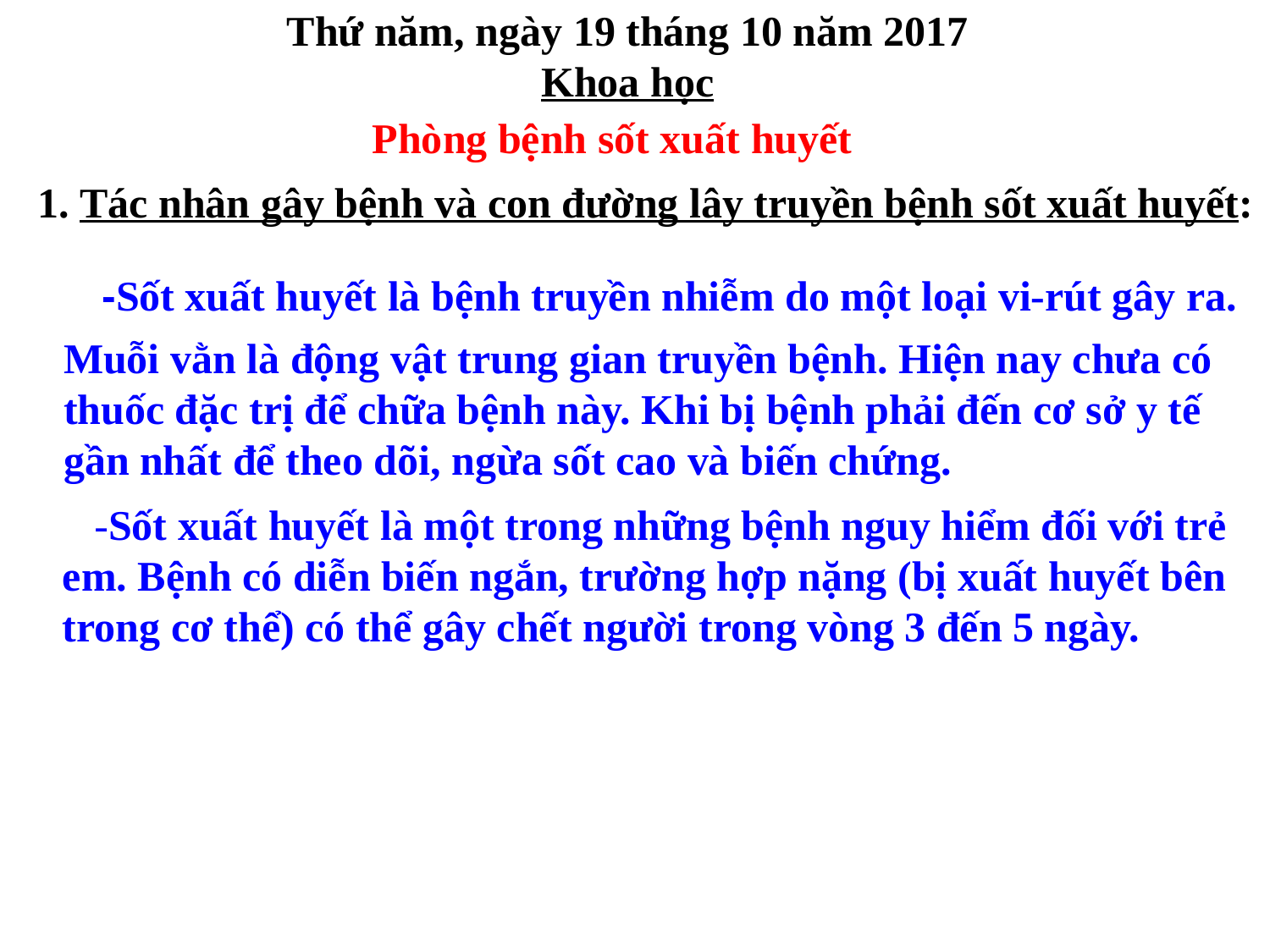

Thứ năm, ngày 19 tháng 10 năm 2017
Khoa học

  Phòng bệnh sốt xuất huyết
1. Tác nhân gây bệnh và con đường lây truyền bệnh sốt xuất huyết:
   -Sốt xuất huyết là bệnh truyền nhiễm do một loại vi-rút gây ra.
Muỗi vằn là động vật trung gian truyền bệnh. Hiện nay chưa có thuốc đặc trị để chữa bệnh này. Khi bị bệnh phải đến cơ sở y tế gần nhất để theo dõi, ngừa sốt cao và biến chứng.
   -Sốt xuất huyết là một trong những bệnh nguy hiểm đối với trẻ em. Bệnh có diễn biến ngắn, trường hợp nặng (bị xuất huyết bên trong cơ thể) có thể gây chết người trong vòng 3 đến 5 ngày.